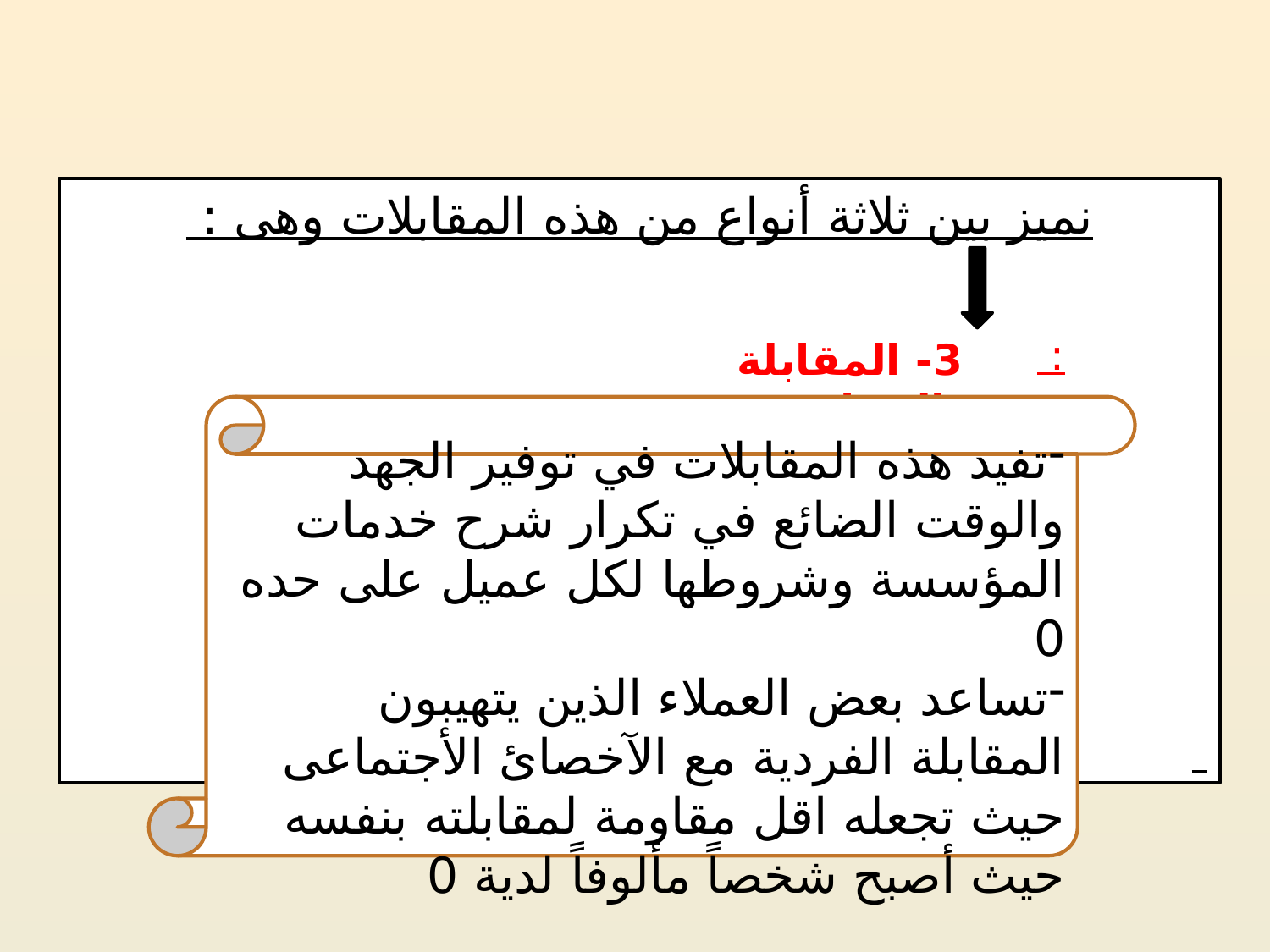

نميز بين ثلاثة أنواع من هذه المقابلات وهى :

3- المقابلة الجماعية

:

تفيد هذه المقابلات في توفير الجهد والوقت الضائع في تكرار شرح خدمات المؤسسة وشروطها لكل عميل على حده 0
تساعد بعض العملاء الذين يتهيبون المقابلة الفردية مع الآخصائ الأجتماعى حيث تجعله اقل مقاومة لمقابلته بنفسه حيث أصبح شخصاً مألوفاً لدية 0